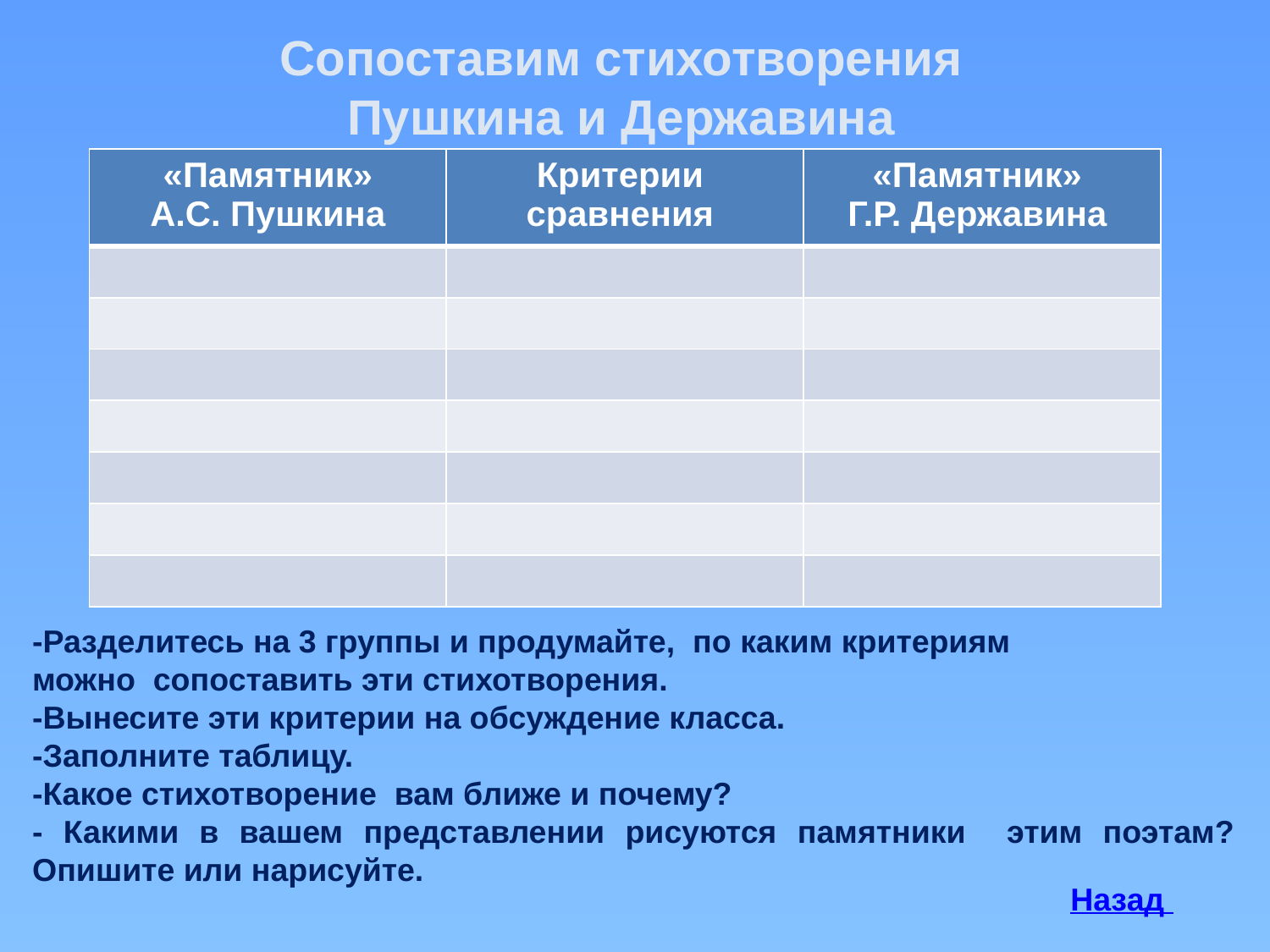

Сопоставим стихотворения
Пушкина и Державина
| «Памятник» А.С. Пушкина | Критерии сравнения | «Памятник» Г.Р. Державина |
| --- | --- | --- |
|  |  |  |
|  |  |  |
|  |  |  |
|  |  |  |
|  |  |  |
|  |  |  |
|  |  |  |
-Разделитесь на 3 группы и продумайте,  по каким критериям
можно  сопоставить эти стихотворения.
-Вынесите эти критерии на обсуждение класса.
-Заполните таблицу.
-Какое стихотворение  вам ближе и почему?
- Какими в вашем представлении рисуются памятники  этим поэтам? Опишите или нарисуйте.
Назад